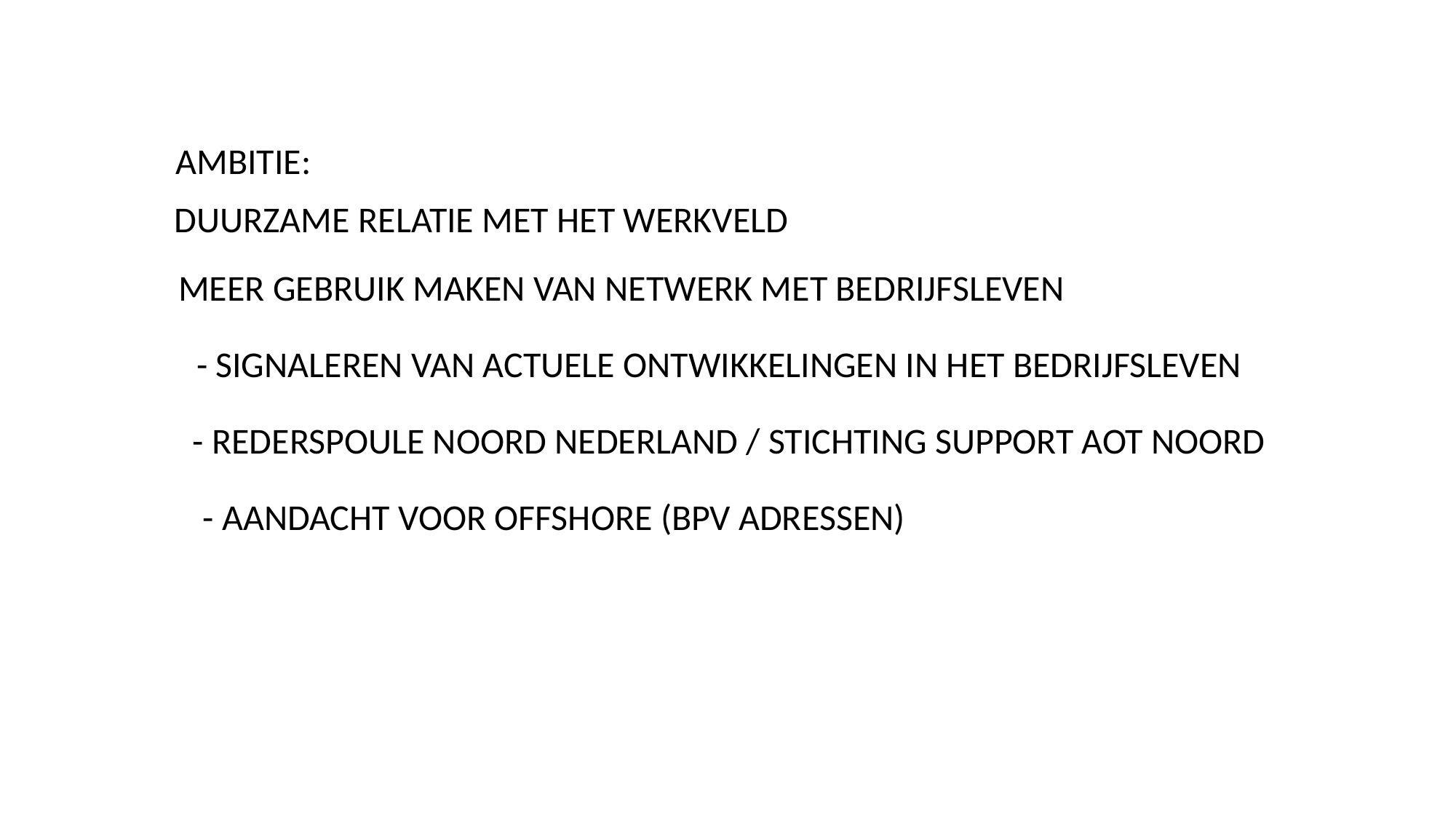

AMBITIE:
DUURZAME RELATIE MET HET WERKVELD
MEER GEBRUIK MAKEN VAN NETWERK MET BEDRIJFSLEVEN
- SIGNALEREN VAN ACTUELE ONTWIKKELINGEN IN HET BEDRIJFSLEVEN
- REDERSPOULE NOORD NEDERLAND / STICHTING SUPPORT AOT NOORD
- AANDACHT VOOR OFFSHORE (BPV ADRESSEN)